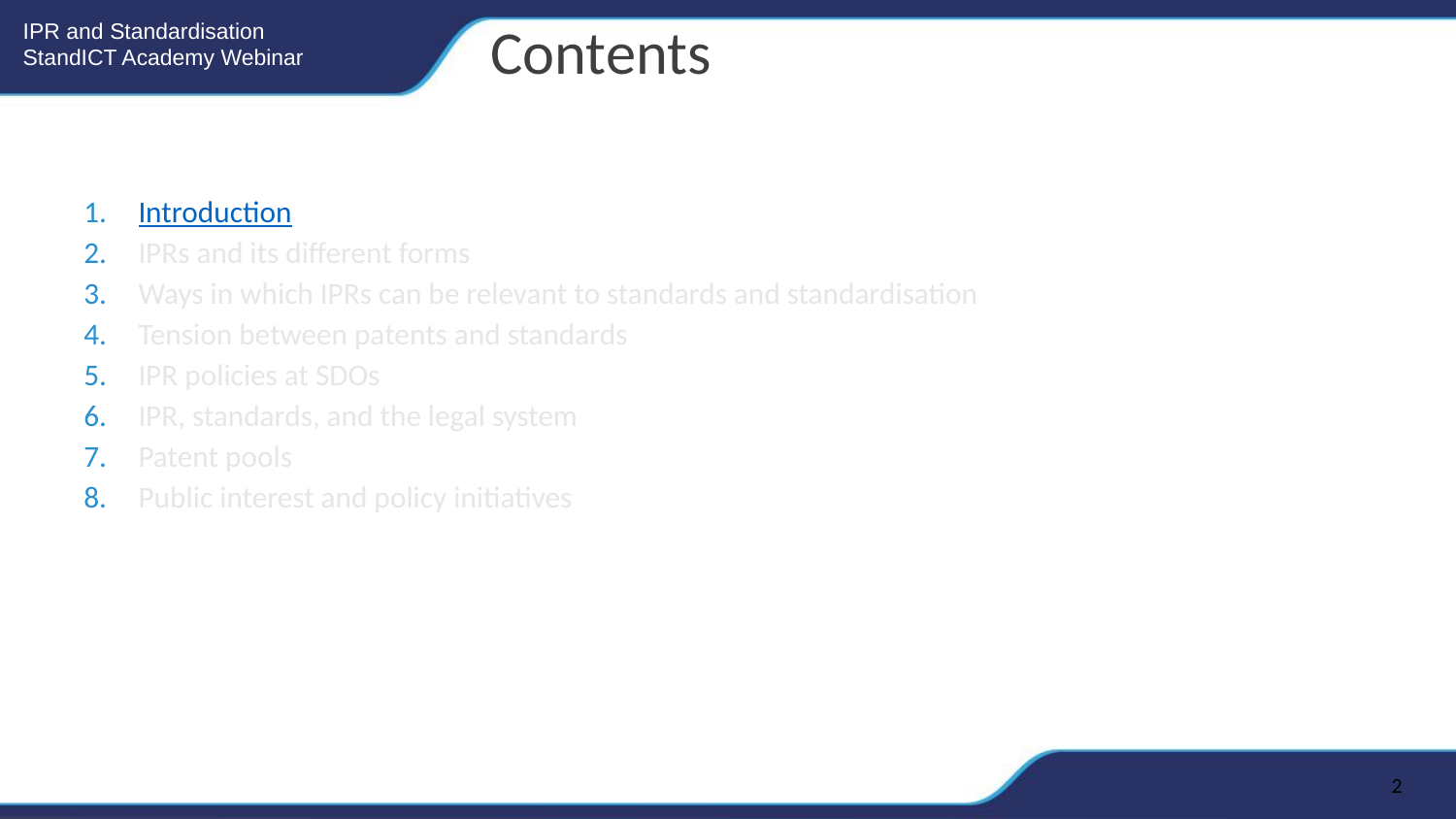

Contents
Introduction
IPRs and its different forms
Ways in which IPRs can be relevant to standards and standardisation
Tension between patents and standards
IPR policies at SDOs
IPR, standards, and the legal system
Patent pools
Public interest and policy initiatives